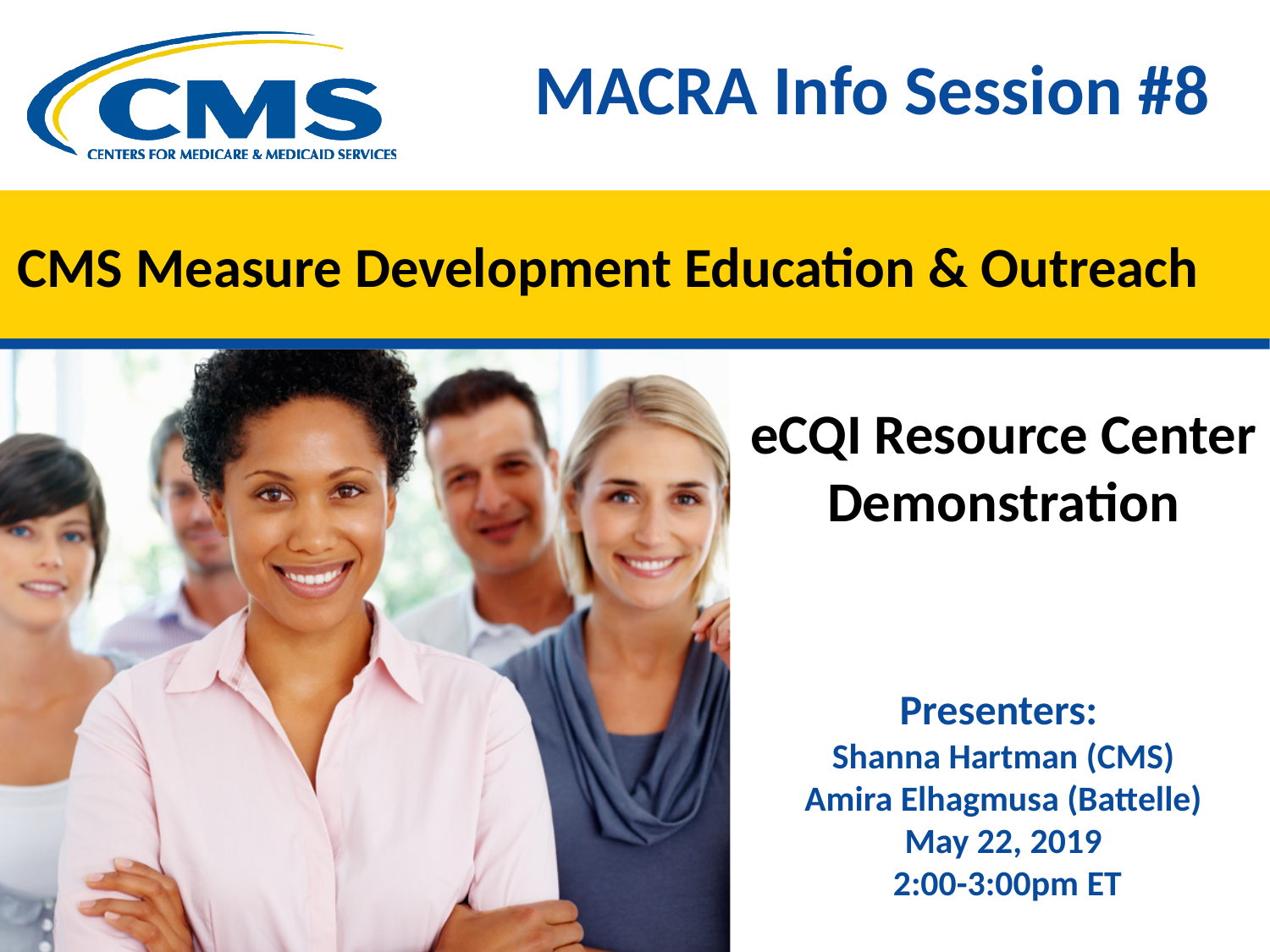

MACRA Info Session #8
# CMS Measure Development Education & Outreach
eCQI Resource Center Demonstration
Presenters:
Shanna Hartman (CMS)
Amira Elhagmusa (Battelle)
May 22, 2019
 2:00-3:00pm ET